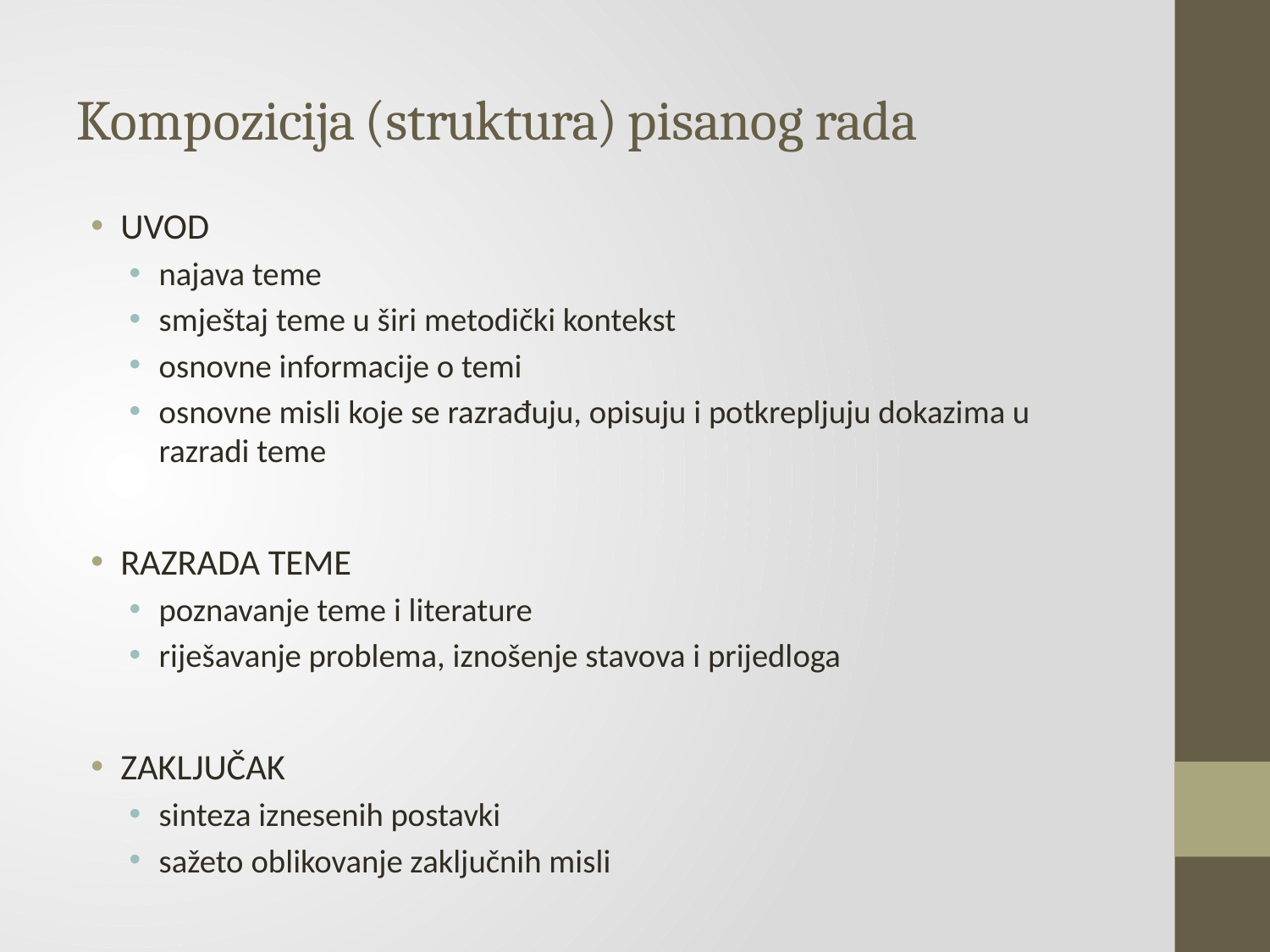

# Kompozicija (struktura) pisanog rada
UVOD
najava teme
smještaj teme u širi metodički kontekst
osnovne informacije o temi
osnovne misli koje se razrađuju, opisuju i potkrepljuju dokazima u razradi teme

RAZRADA TEME
poznavanje teme i literature
riješavanje problema, iznošenje stavova i prijedloga

ZAKLJUČAK
sinteza iznesenih postavki
sažeto oblikovanje zaključnih misli